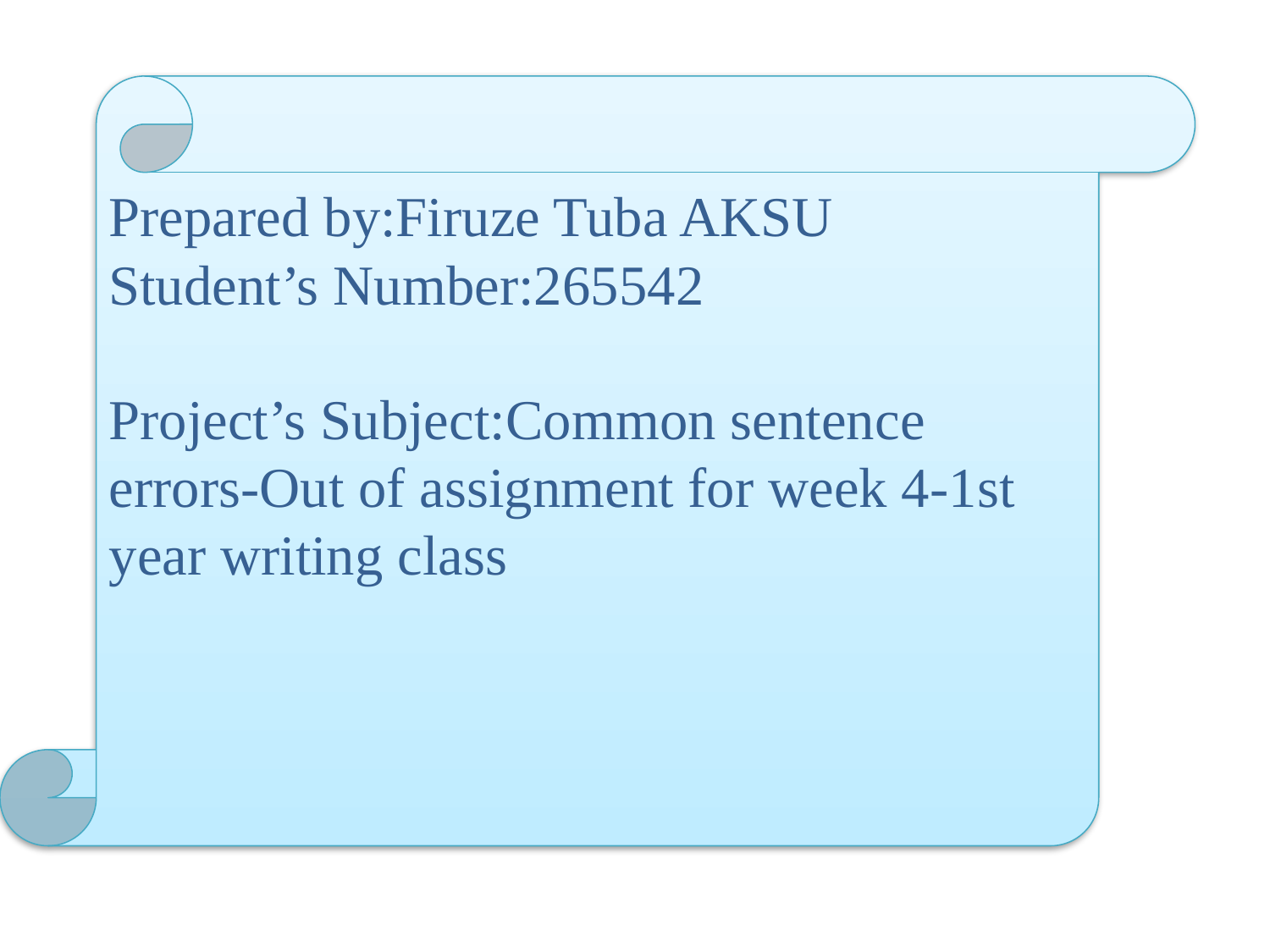

Prepared by:Firuze Tuba AKSU
Student’s Number:265542
Project’s Subject:Common sentence errors-Out of assignment for week 4-1st year writing class